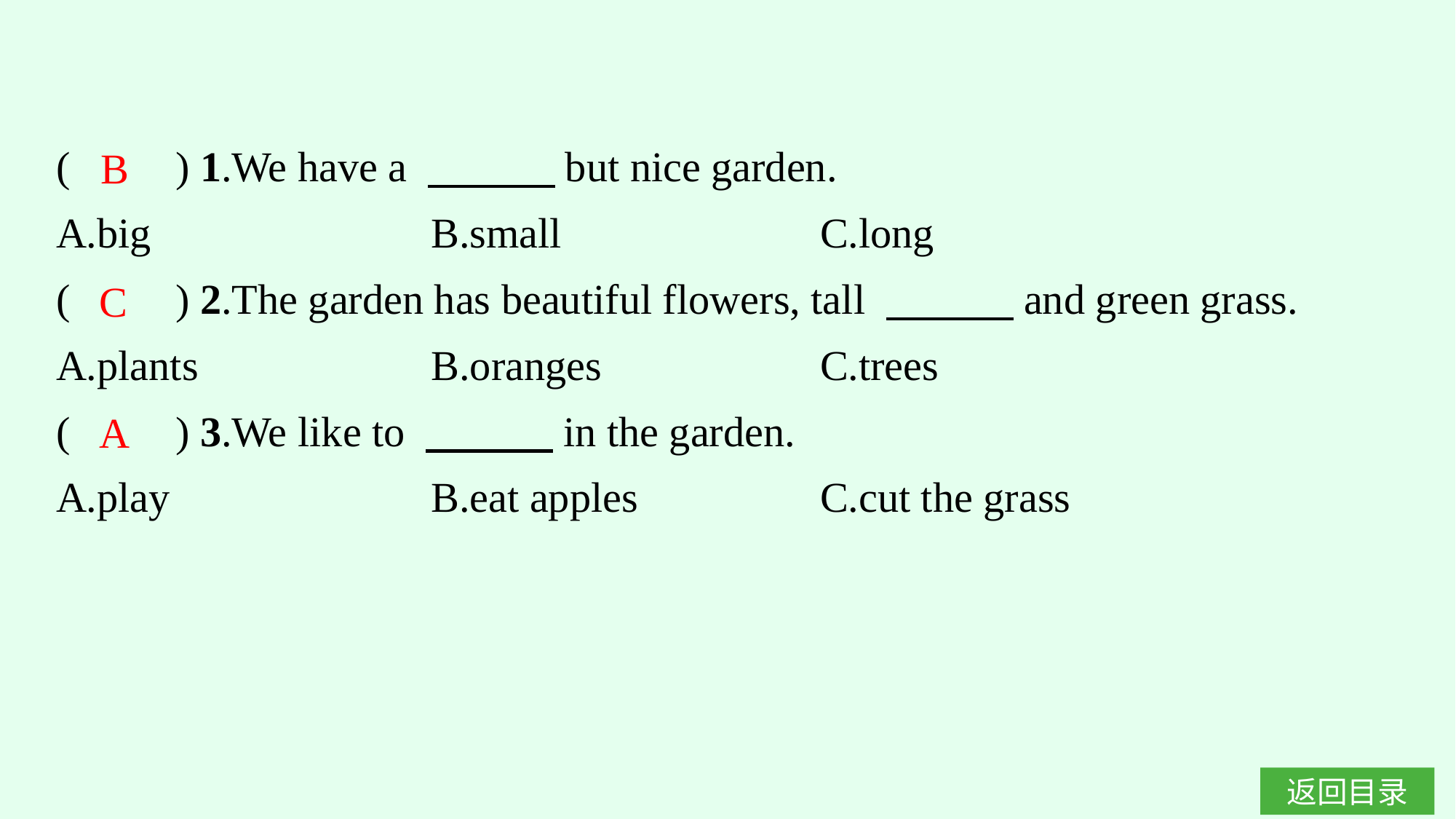

(　　) 1.We have a 　　　but nice garden.
A.big			B.small			C.long
(　　) 2.The garden has beautiful flowers, tall 　　　and green grass.
A.plants		B.oranges		C.trees
(　　) 3.We like to 　　　in the garden.
A.play			B.eat apples		C.cut the grass
B
C
A